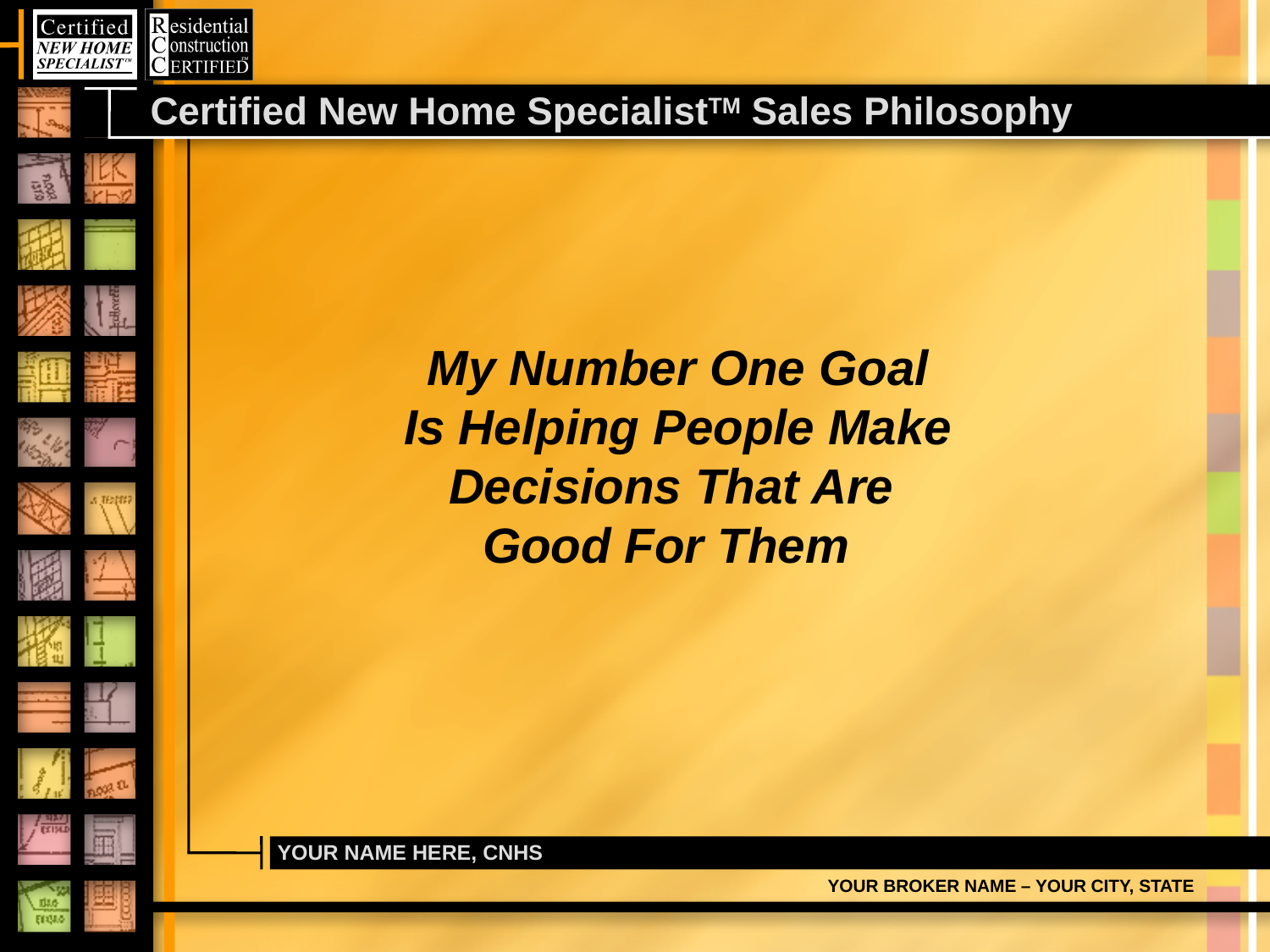

# Certified New Home SpecialistTM Sales Philosophy
 My Number One Goal
 Is Helping People Make
Decisions That Are
Good For Them
YOUR NAME HERE, CNHS